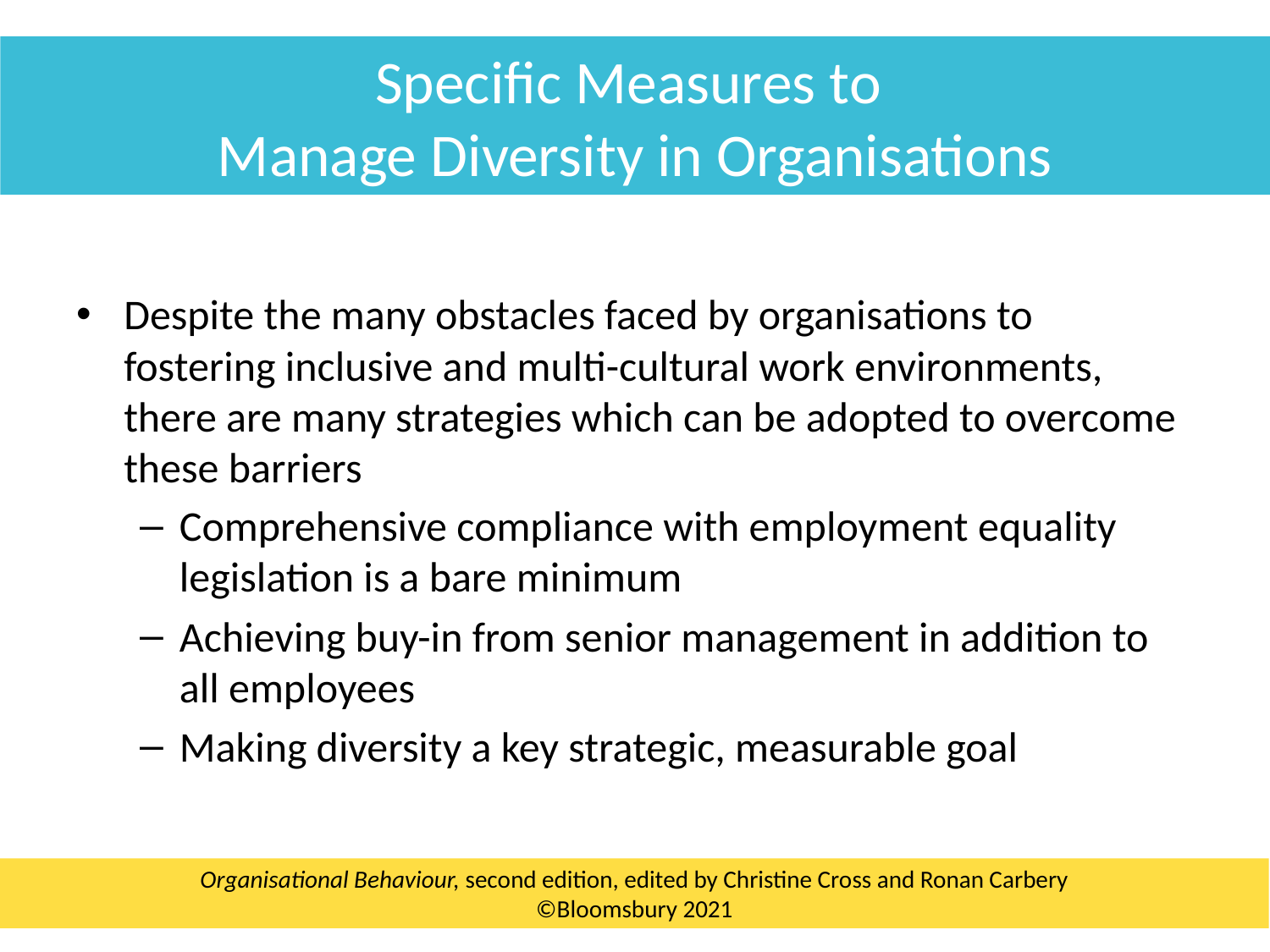

Specific Measures to
Manage Diversity in Organisations

Despite the many obstacles faced by organisations to fostering inclusive and multi-cultural work environments, there are many strategies which can be adopted to overcome these barriers
Comprehensive compliance with employment equality legislation is a bare minimum
Achieving buy-in from senior management in addition to all employees
Making diversity a key strategic, measurable goal